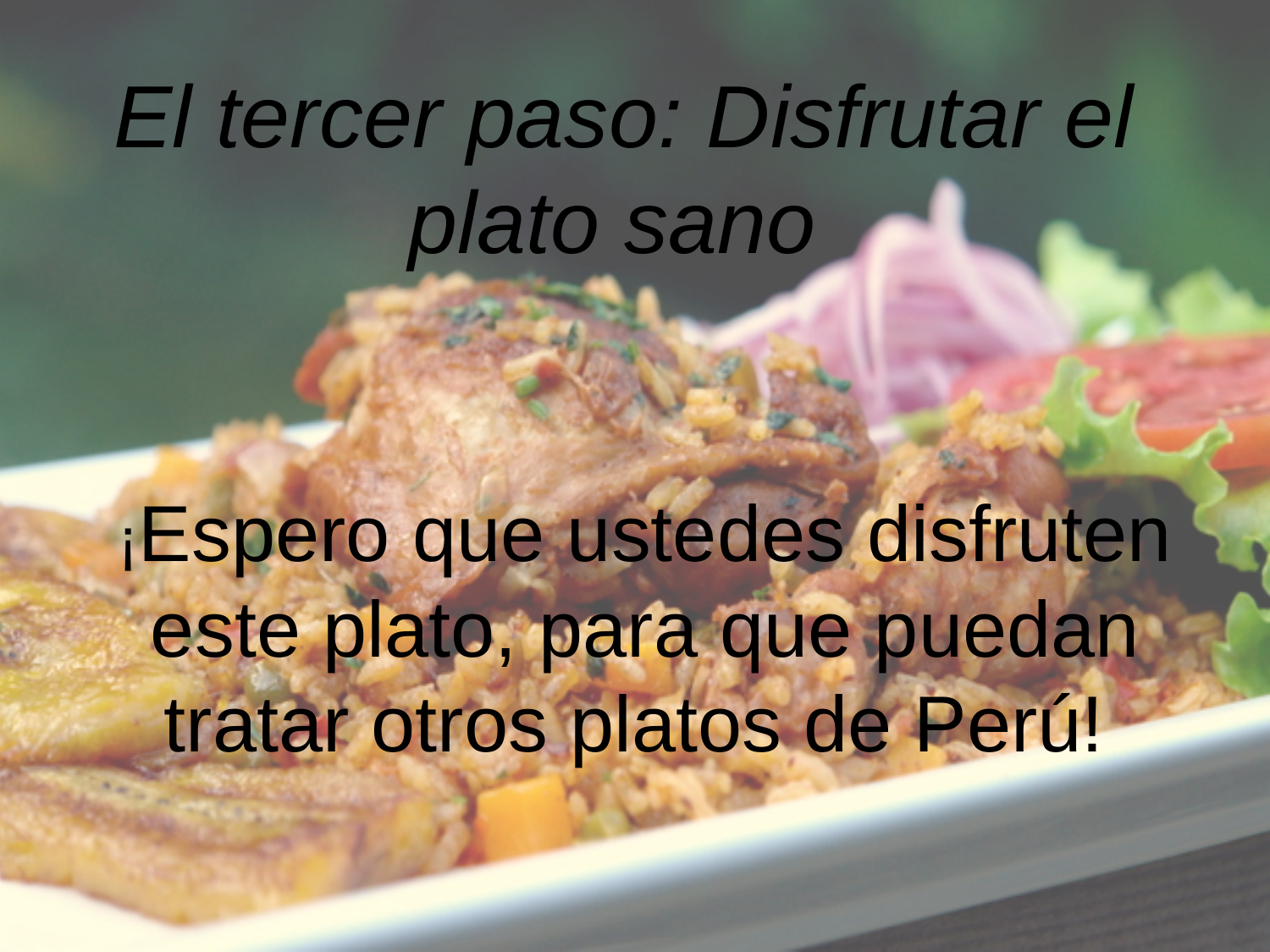

# El tercer paso: Disfrutar el plato sano
¡Espero que ustedes disfruten este plato, para que puedan tratar otros platos de Perú!